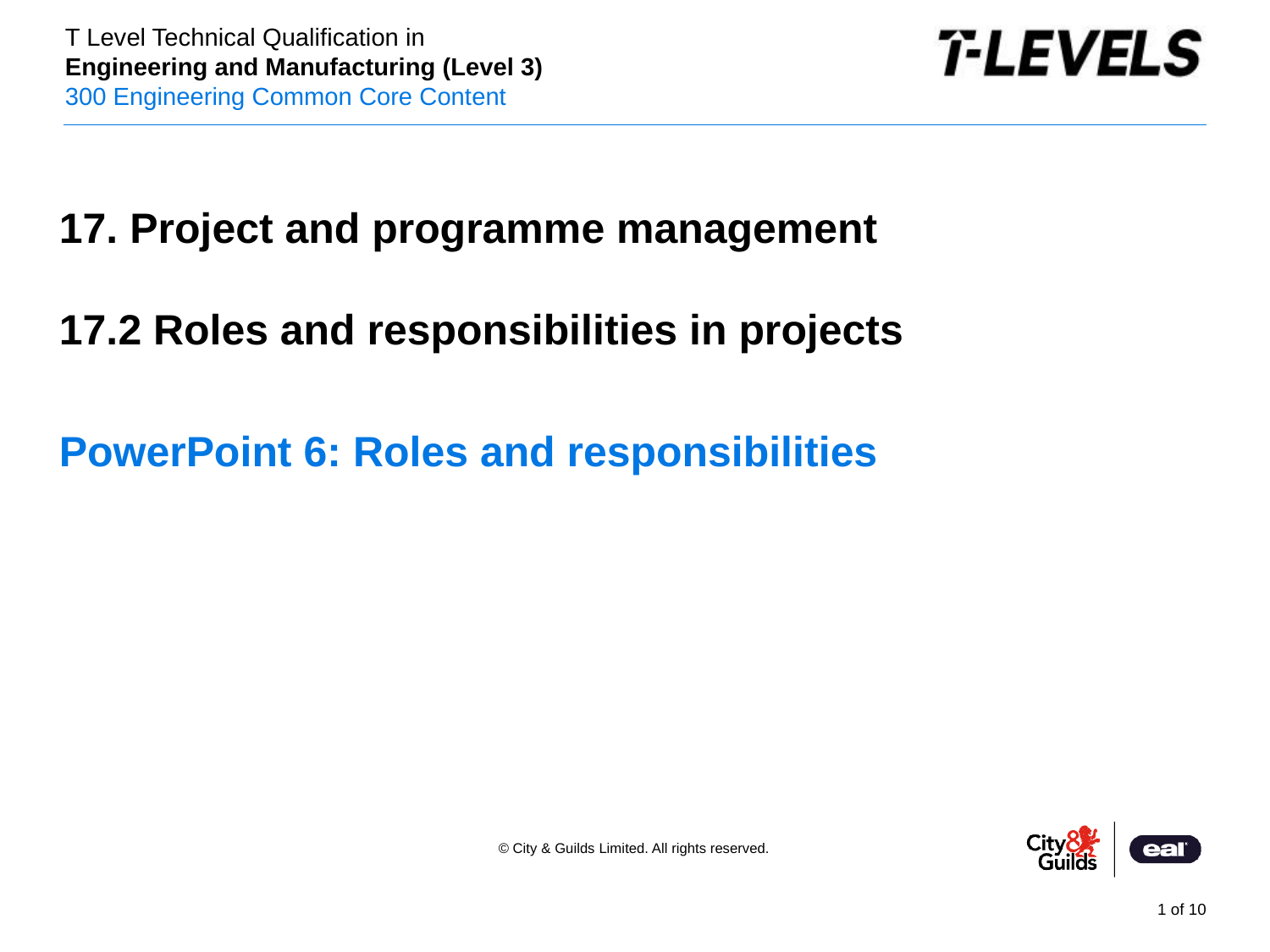

17. Project and programme management

17.2 Roles and responsibilities in projects
PowerPoint 6: Roles and responsibilities